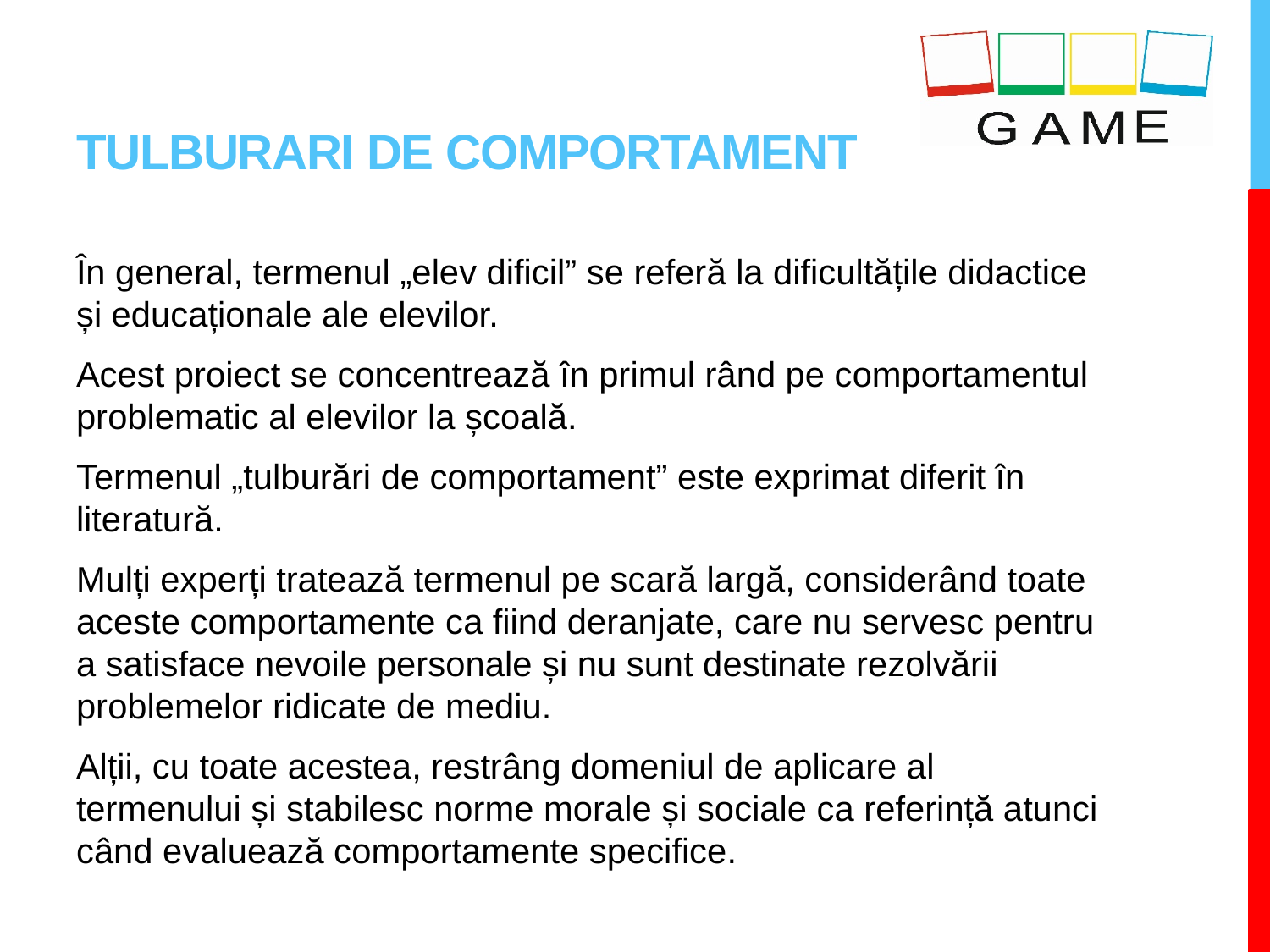

# TULBURARI DE COMPORTAMENT
În general, termenul „elev dificil” se referă la dificultățile didactice și educaționale ale elevilor.
Acest proiect se concentrează în primul rând pe comportamentul problematic al elevilor la școală.
Termenul „tulburări de comportament” este exprimat diferit în literatură.
Mulți experți tratează termenul pe scară largă, considerând toate aceste comportamente ca fiind deranjate, care nu servesc pentru a satisface nevoile personale și nu sunt destinate rezolvării problemelor ridicate de mediu.
Alții, cu toate acestea, restrâng domeniul de aplicare al termenului și stabilesc norme morale și sociale ca referință atunci când evaluează comportamente specifice.